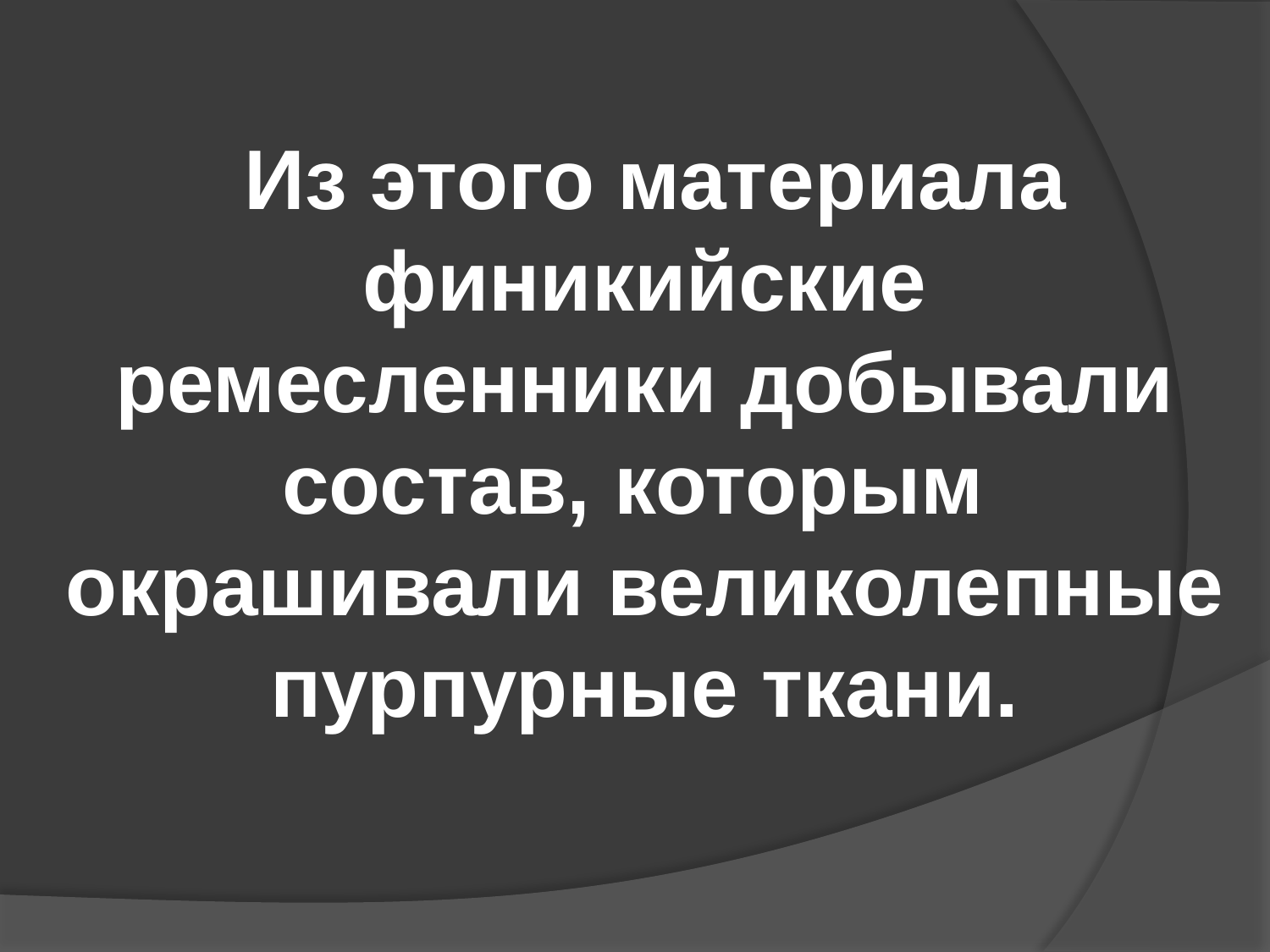

Из этого материала финикийские ремесленники добывали состав, которым  окрашивали великолепные пурпурные ткани.